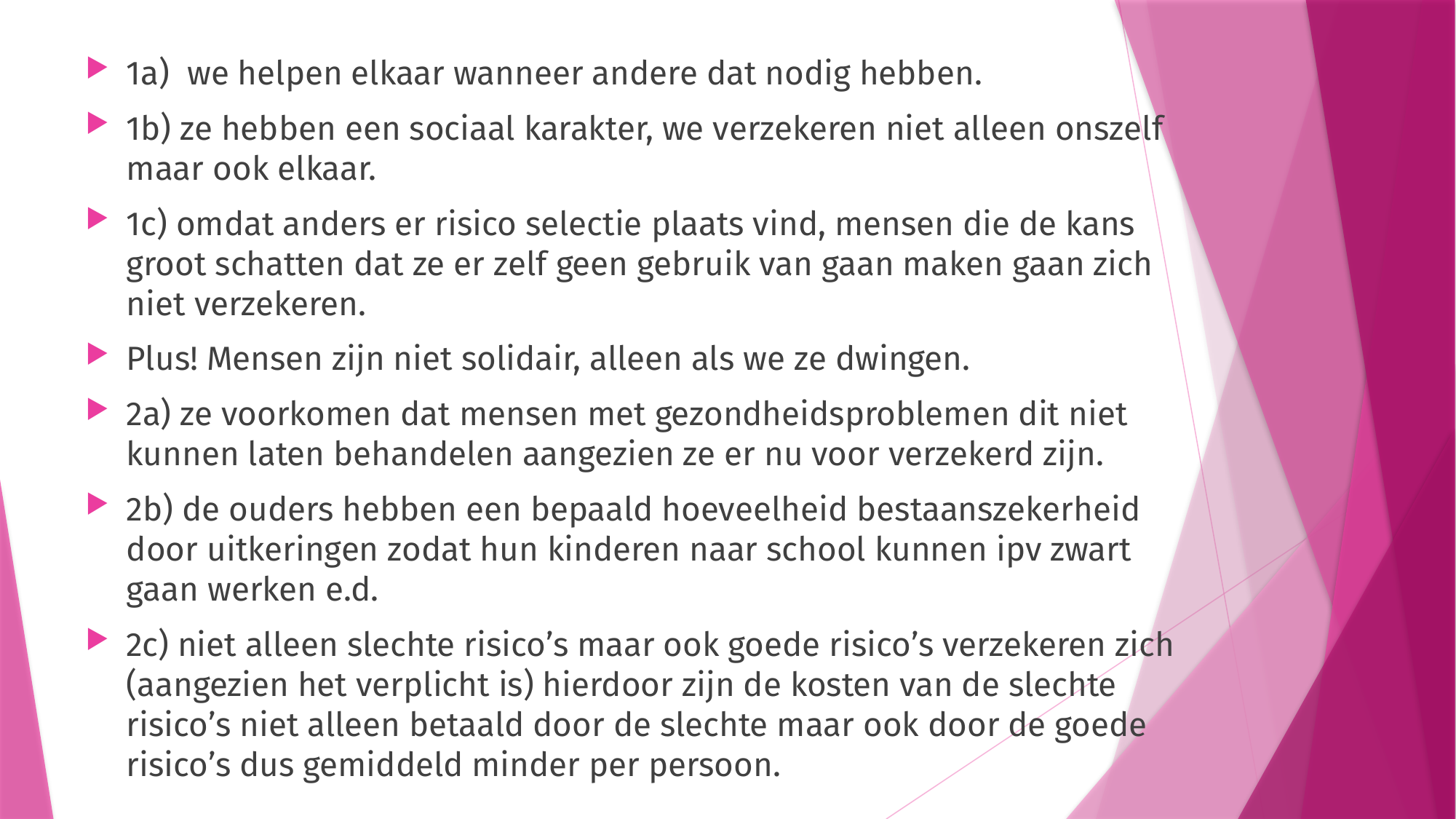

1a)  we helpen elkaar wanneer andere dat nodig hebben.
1b) ze hebben een sociaal karakter, we verzekeren niet alleen onszelf maar ook elkaar.
1c) omdat anders er risico selectie plaats vind, mensen die de kans groot schatten dat ze er zelf geen gebruik van gaan maken gaan zich niet verzekeren.
Plus! Mensen zijn niet solidair, alleen als we ze dwingen.
2a) ze voorkomen dat mensen met gezondheidsproblemen dit niet kunnen laten behandelen aangezien ze er nu voor verzekerd zijn.
2b) de ouders hebben een bepaald hoeveelheid bestaanszekerheid door uitkeringen zodat hun kinderen naar school kunnen ipv zwart gaan werken e.d.
2c) niet alleen slechte risico’s maar ook goede risico’s verzekeren zich (aangezien het verplicht is) hierdoor zijn de kosten van de slechte risico’s niet alleen betaald door de slechte maar ook door de goede risico’s dus gemiddeld minder per persoon.